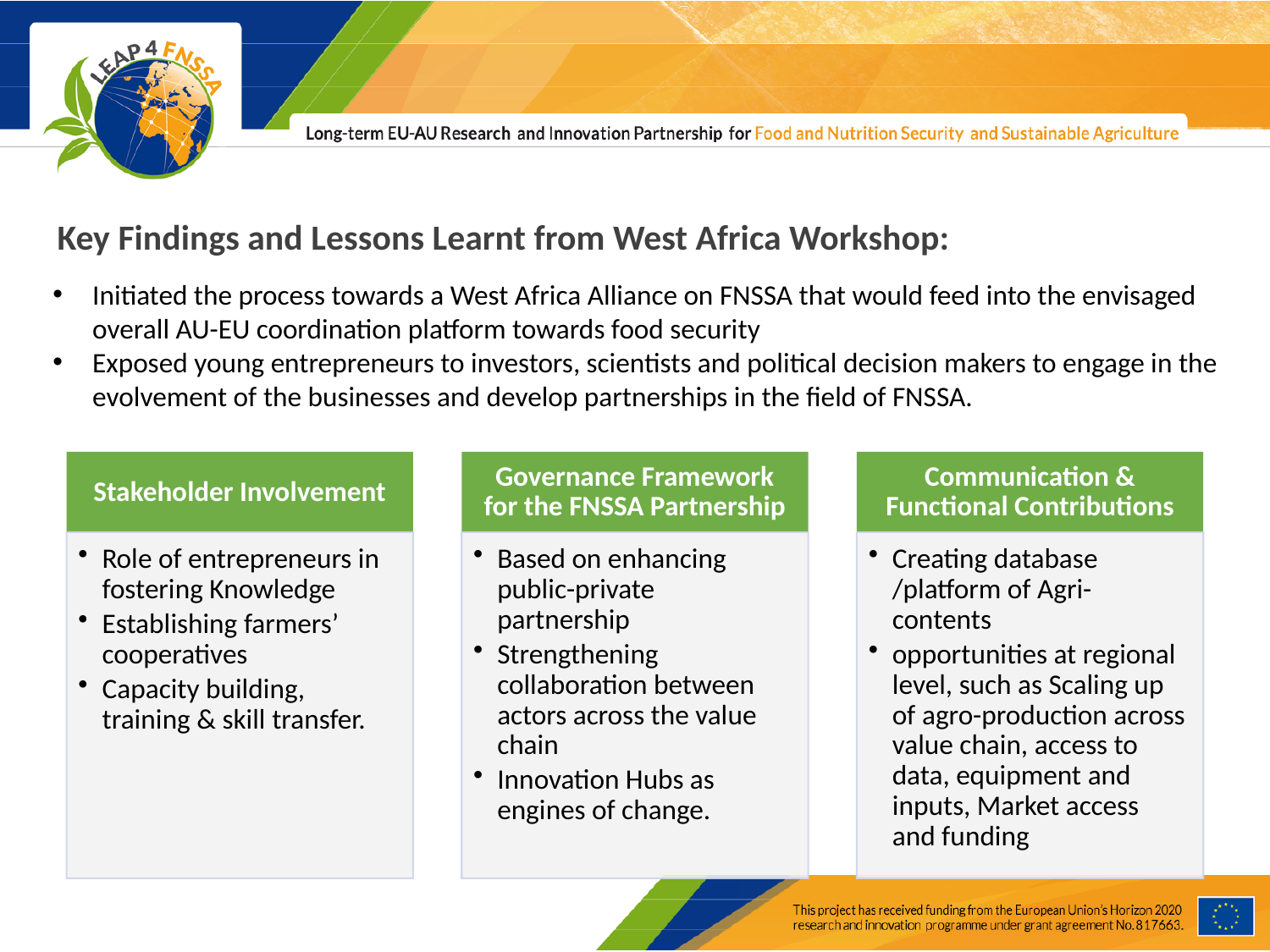

3
Key Findings and Lessons Learnt from West Africa Workshop:
Initiated the process towards a West Africa Alliance on FNSSA that would feed into the envisaged overall AU-EU coordination platform towards food security
Exposed young entrepreneurs to investors, scientists and political decision makers to engage in the evolvement of the businesses and develop partnerships in the field of FNSSA.
Stakeholder Involvement
Role of entrepreneurs in fostering Knowledge
Establishing farmers’ cooperatives
Capacity building, training & skill transfer.
Governance Framework for the FNSSA Partnership
Based on enhancing public-private partnership
Strengthening collaboration between actors across the value chain
Innovation Hubs as engines of change.
Communication & Functional Contributions
Creating database /platform of Agri-contents
opportunities at regional level, such as Scaling up of agro-production across value chain, access to data, equipment and inputs, Market access and funding